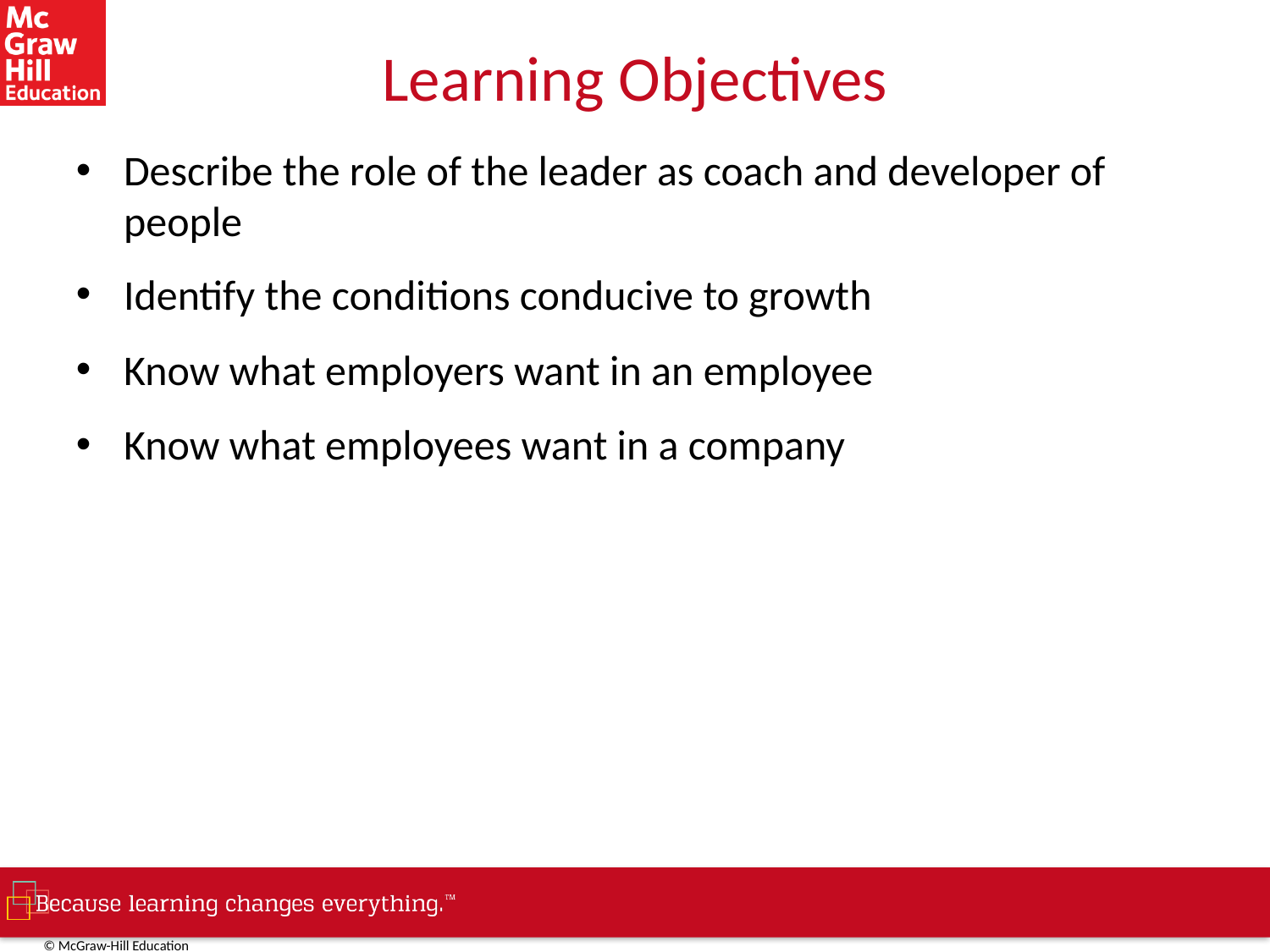

# Learning Objectives
Describe the role of the leader as coach and developer of people
Identify the conditions conducive to growth
Know what employers want in an employee
Know what employees want in a company